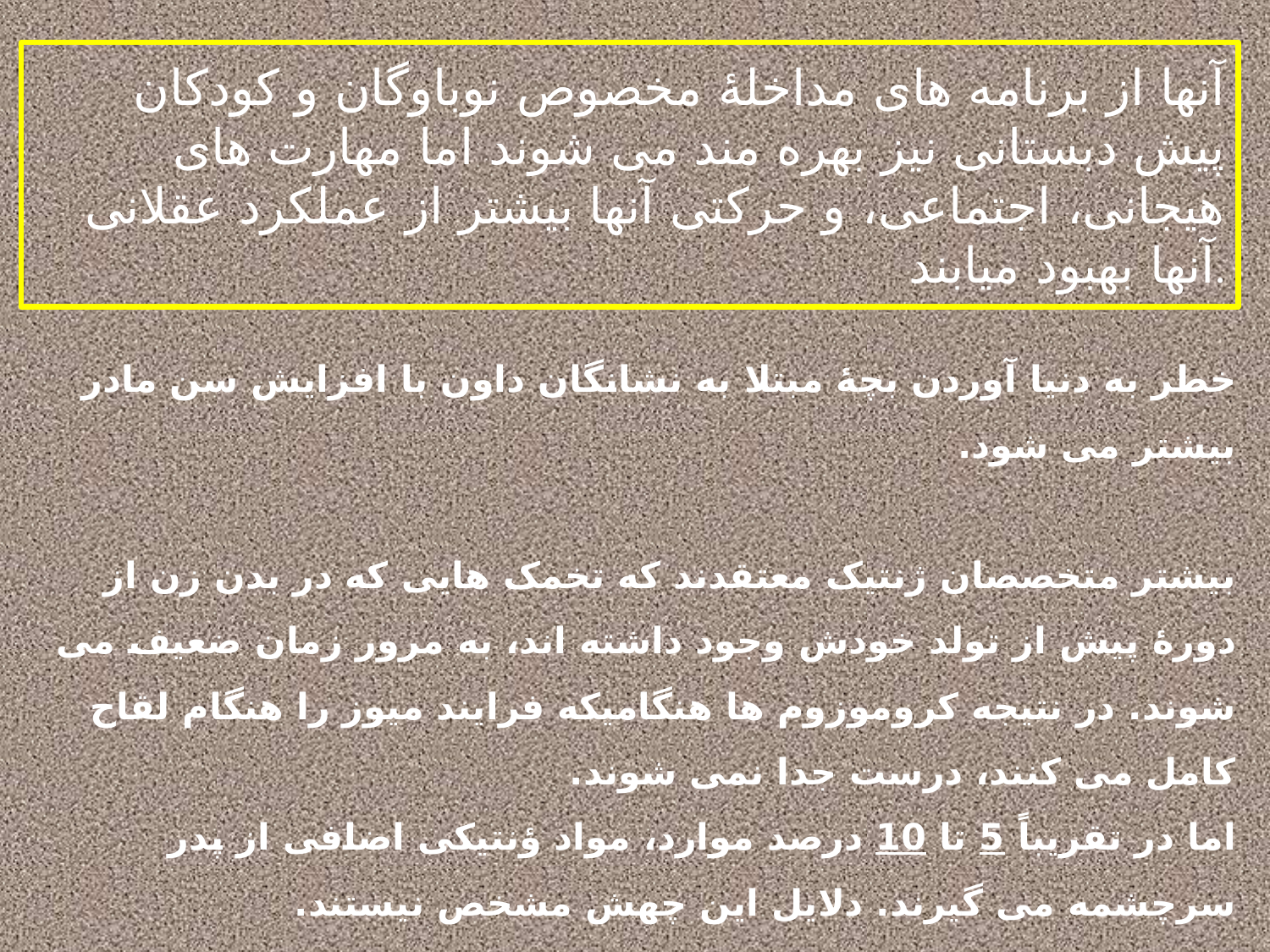

آنها از برنامه های مداخلۀ مخصوص نوباوگان و کودکان پیش دبستانی نیز بهره مند می شوند اما مهارت های هیجانی، اجتماعی، و حرکتی آنها بیشتر از عملکرد عقلانی آنها بهبود میابند.
خطر به دنیا آوردن بچۀ مبتلا به نشانگان داون با افزایش سن مادر بیشتر می شود.

بیشتر متخصصان ژنتیک معتقدند که تخمک هایی که در بدن زن از دورۀ پیش از تولد خودش وجود داشته اند، به مرور زمان ضعیف می شوند. در نتیجه کروموزوم ها هنگامیکه فرایند میوز را هنگام لقاح کامل می کنند، درست جدا نمی شوند.
اما در تقریباً 5 تا 10 درصد موارد، مواد ؤنتیکی اضافی از پدر سرچشمه می گیرند. دلایل این چهش مشخص نیستند.
www.modirkade.ir
23